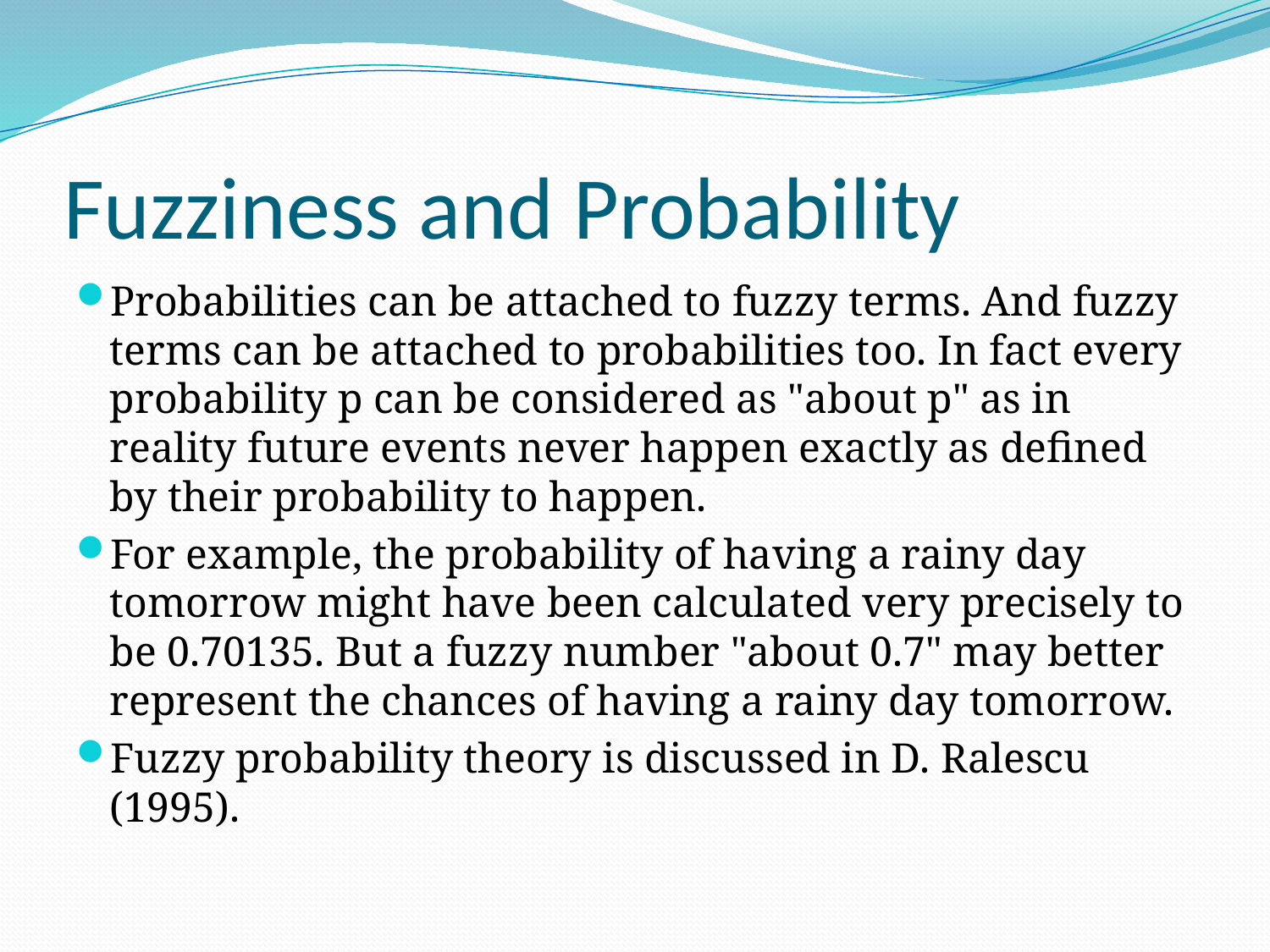

# Fuzziness and Probability
Probabilities can be attached to fuzzy terms. And fuzzy terms can be attached to probabilities too. In fact every probability p can be considered as "about p" as in reality future events never happen exactly as defined by their probability to happen.
For example, the probability of having a rainy day tomorrow might have been calculated very precisely to be 0.70135. But a fuzzy number "about 0.7" may better represent the chances of having a rainy day tomorrow.
Fuzzy probability theory is discussed in D. Ralescu (1995).